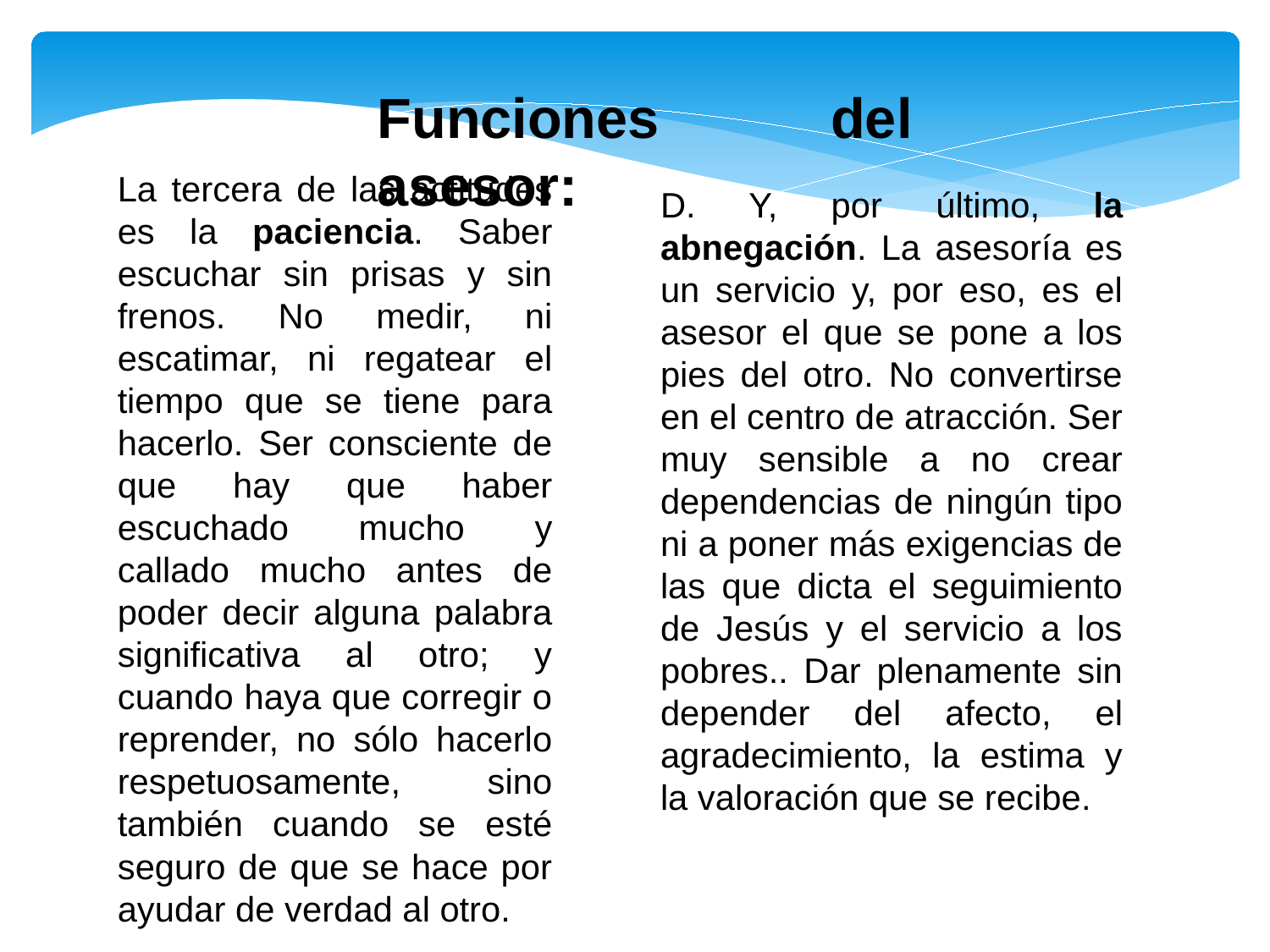

Funciones del asesor:
La tercera de las actitudes es la paciencia. Saber escuchar sin prisas y sin frenos. No medir, ni escatimar, ni regatear el tiempo que se tiene para hacerlo. Ser consciente de que hay que haber escuchado mucho y callado mucho antes de poder decir alguna palabra significativa al otro; y cuando haya que corregir o reprender, no sólo hacerlo respetuosamente, sino también cuando se esté seguro de que se hace por ayudar de verdad al otro.
D. Y, por último, la abnegación. La asesoría es un servicio y, por eso, es el asesor el que se pone a los pies del otro. No convertirse en el centro de atracción. Ser muy sensible a no crear dependencias de ningún tipo ni a poner más exigencias de las que dicta el seguimiento de Jesús y el servicio a los pobres.. Dar plenamente sin depender del afecto, el agradecimiento, la estima y la valoración que se recibe.